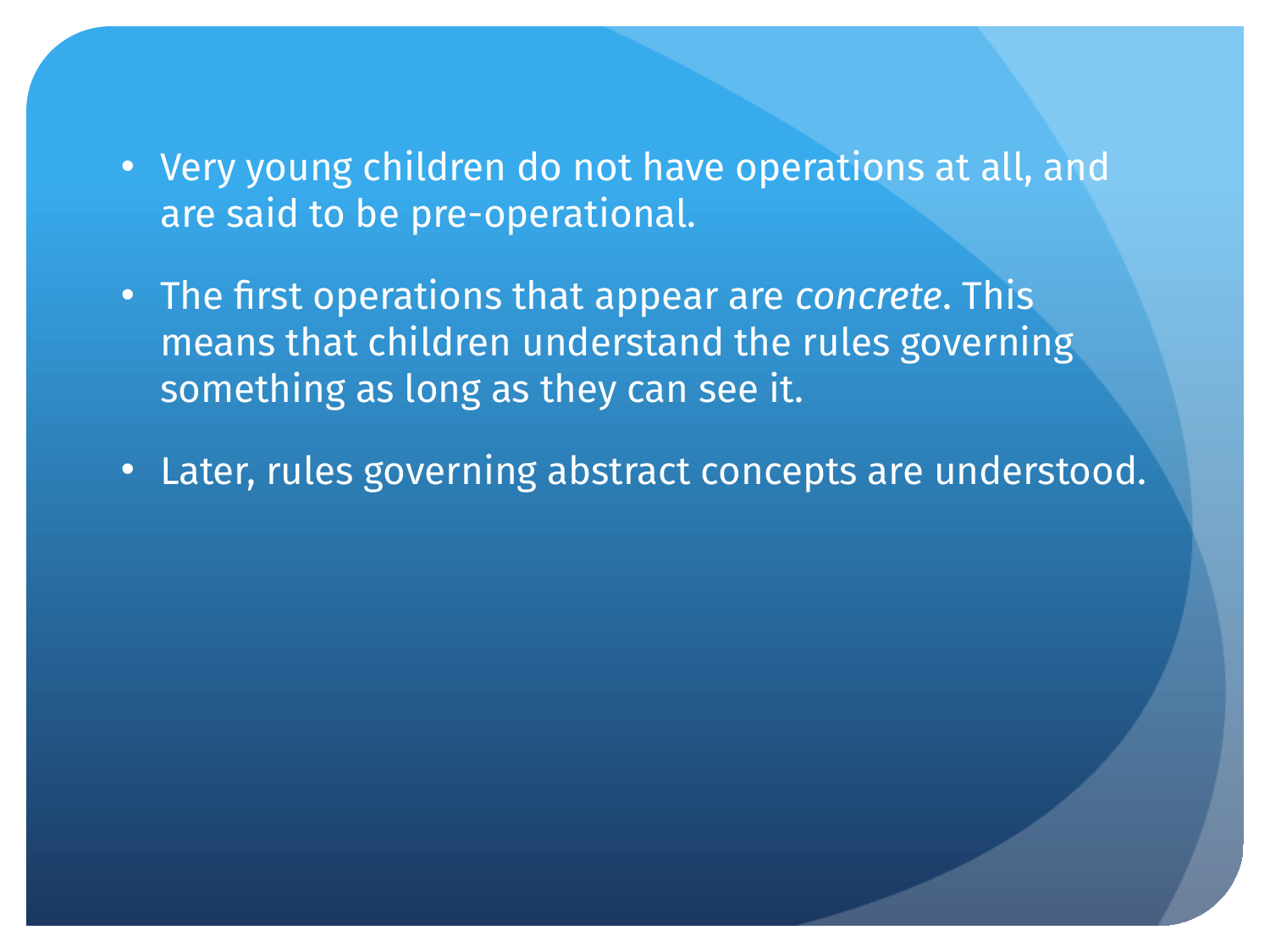

Very young children do not have operations at all, and are said to be pre-operational.
The first operations that appear are concrete. This means that children understand the rules governing something as long as they can see it.
Later, rules governing abstract concepts are understood.